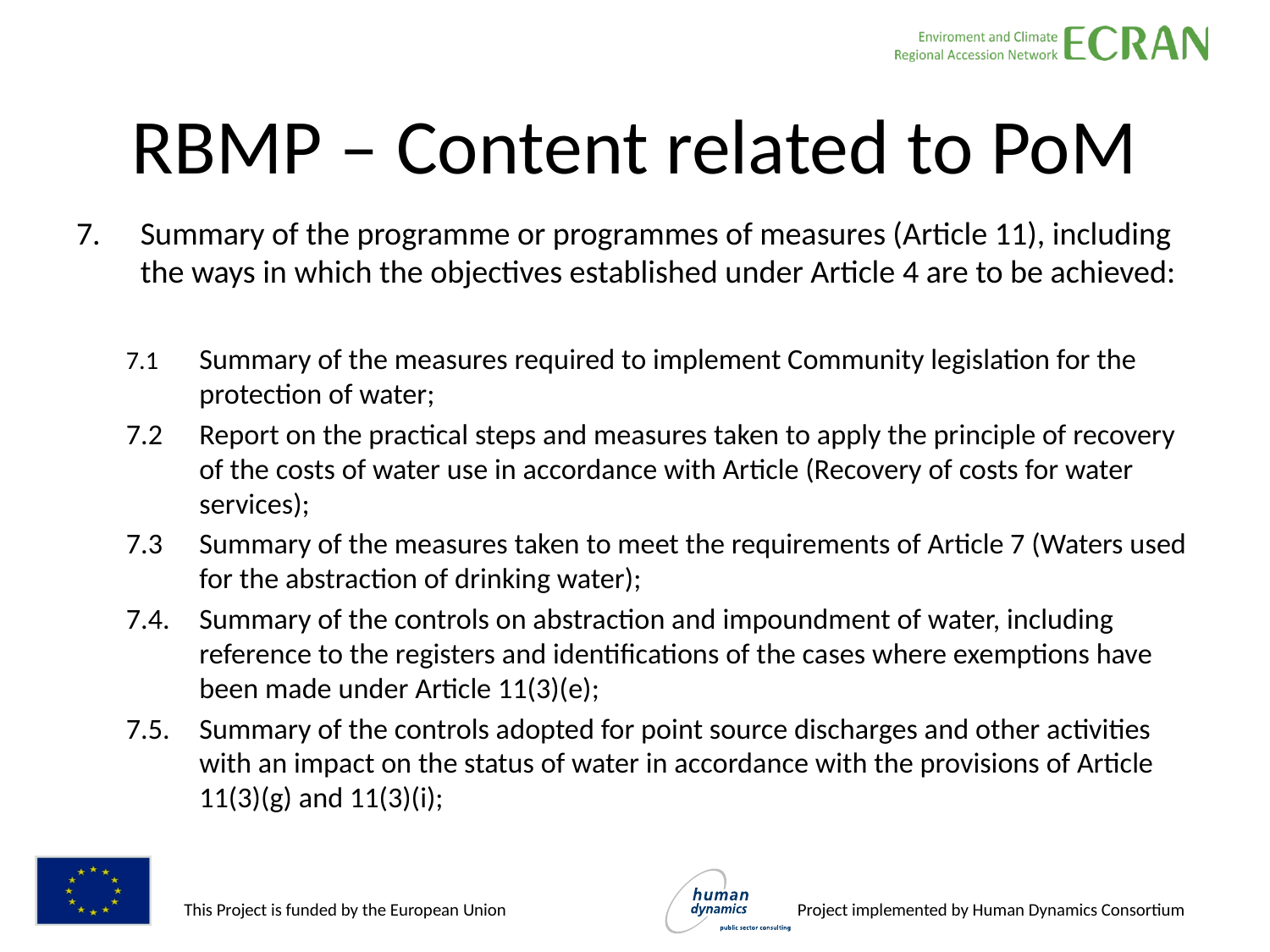

# RBMP – Content related to PoM
Summary of the programme or programmes of measures (Article 11), including the ways in which the objectives established under Article 4 are to be achieved:

7.1 	Summary of the measures required to implement Community legislation for the protection of water;
7.2 	Report on the practical steps and measures taken to apply the principle of recovery of the costs of water use in accordance with Article (Recovery of costs for water services);
7.3 	Summary of the measures taken to meet the requirements of Article 7 (Waters used for the abstraction of drinking water);
7.4. 	Summary of the controls on abstraction and impoundment of water, including reference to the registers and identifications of the cases where exemptions have been made under Article 11(3)(e);
7.5. 	Summary of the controls adopted for point source discharges and other activities with an impact on the status of water in accordance with the provisions of Article 11(3)(g) and 11(3)(i);